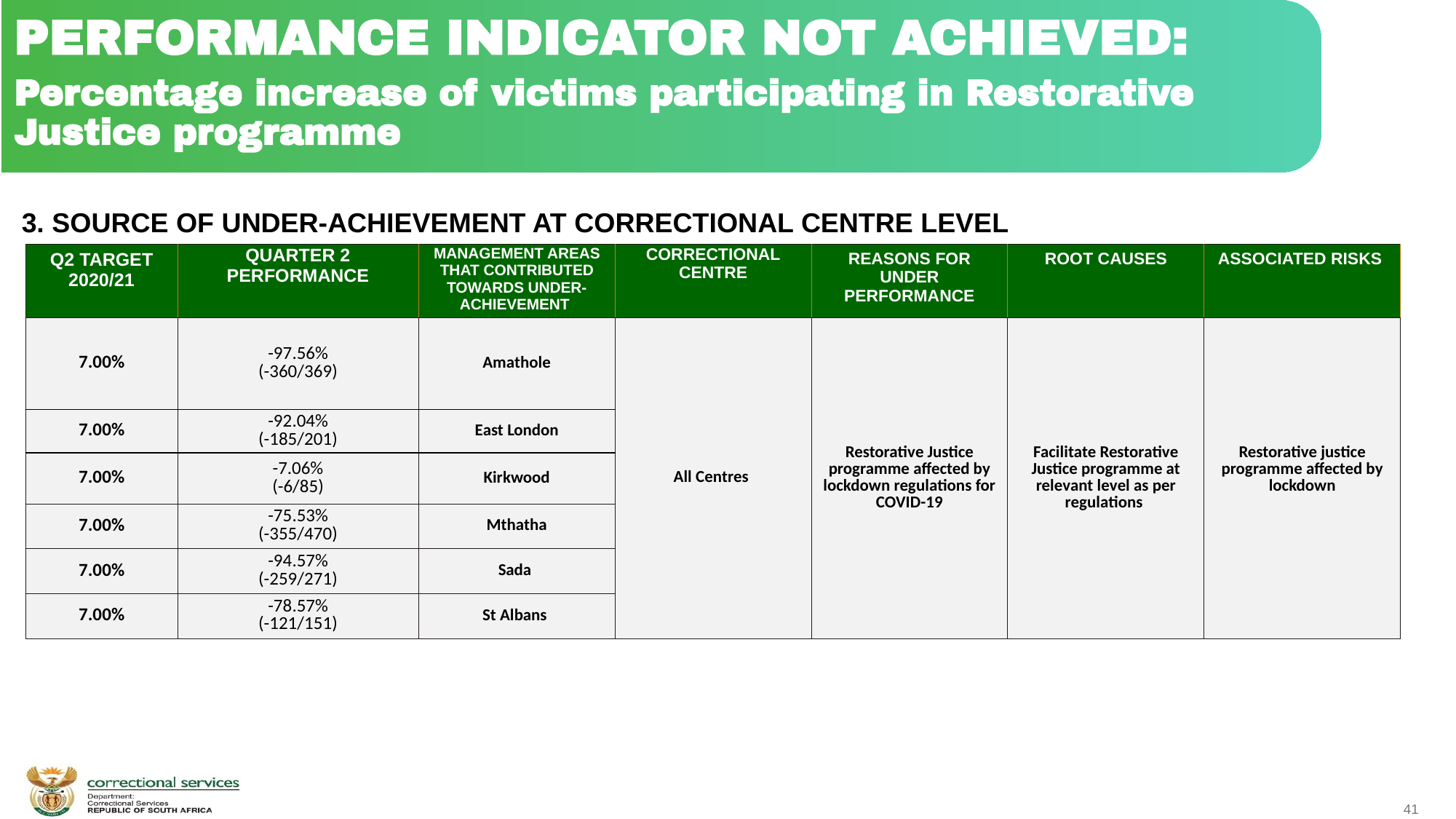

PERFORMANCE INDICATOR NOT ACHIEVED:
Percentage increase of victims participating in Restorative Justice programme

     3. SOURCE OF UNDER-ACHIEVEMENT AT CORRECTIONAL CENTRE LEVEL
| Q2 TARGET 2020/21 | QUARTER 2 PERFORMANCE | MANAGEMENT AREAS THAT CONTRIBUTED TOWARDS UNDER-ACHIEVEMENT | CORRECTIONAL CENTRE | REASONS FOR UNDER PERFORMANCE | ROOT CAUSES | ASSOCIATED RISKS |
| --- | --- | --- | --- | --- | --- | --- |
| 7.00% | -97.56% (-360/369) | Amathole | All Centres | Restorative Justice programme affected by lockdown regulations for COVID-19 | Facilitate Restorative Justice programme at relevant level as per regulations | Restorative justice programme affected by lockdown |
| 7.00% | -92.04% (-185/201) | East London |  |  |  |  |
| 7.00% | -7.06% (-6/85) | Kirkwood |  |  |  |  |
| 7.00% | -75.53% (-355/470) | Mthatha |  |  |  |  |
| 7.00% | -94.57% (-259/271) | Sada |  |  |  |  |
| 7.00% | -78.57% (-121/151) | St Albans |  |  |  |  |